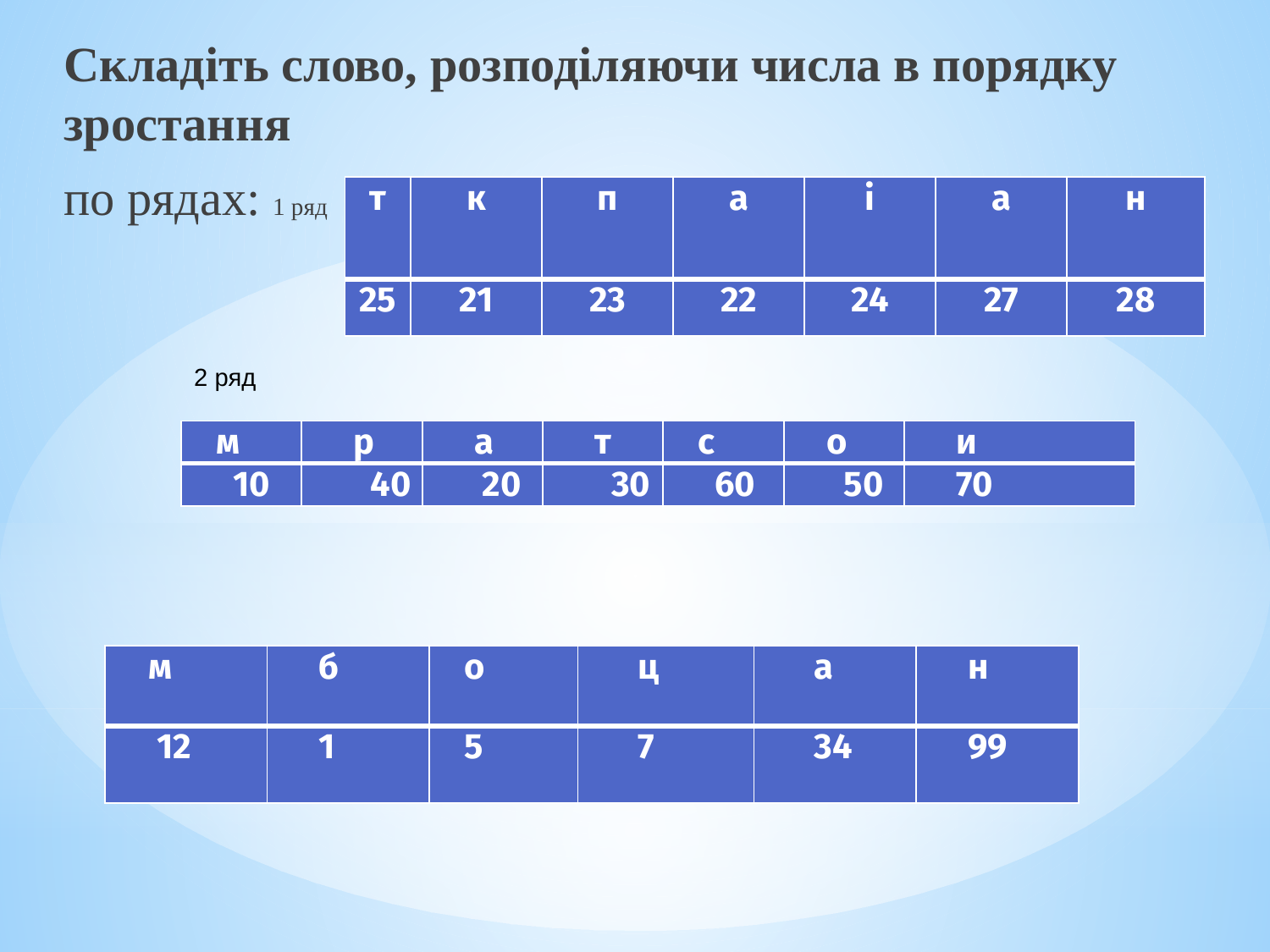

Складіть слово, розподіляючи числа в порядку зростання
по рядах: 1 ряд
| т | к | п | а | і | а | н |
| --- | --- | --- | --- | --- | --- | --- |
| 25 | 21 | 23 | 22 | 24 | 27 | 28 |

2 ряд
| м | р | а | т | с | о | и |
| --- | --- | --- | --- | --- | --- | --- |
| 10 | 40 | 20 | 30 | 60 | 50 | 70 |
| м | б | о | ц | а | н |
| --- | --- | --- | --- | --- | --- |
| 12 | 1 | 5 | 7 | 34 | 99 |